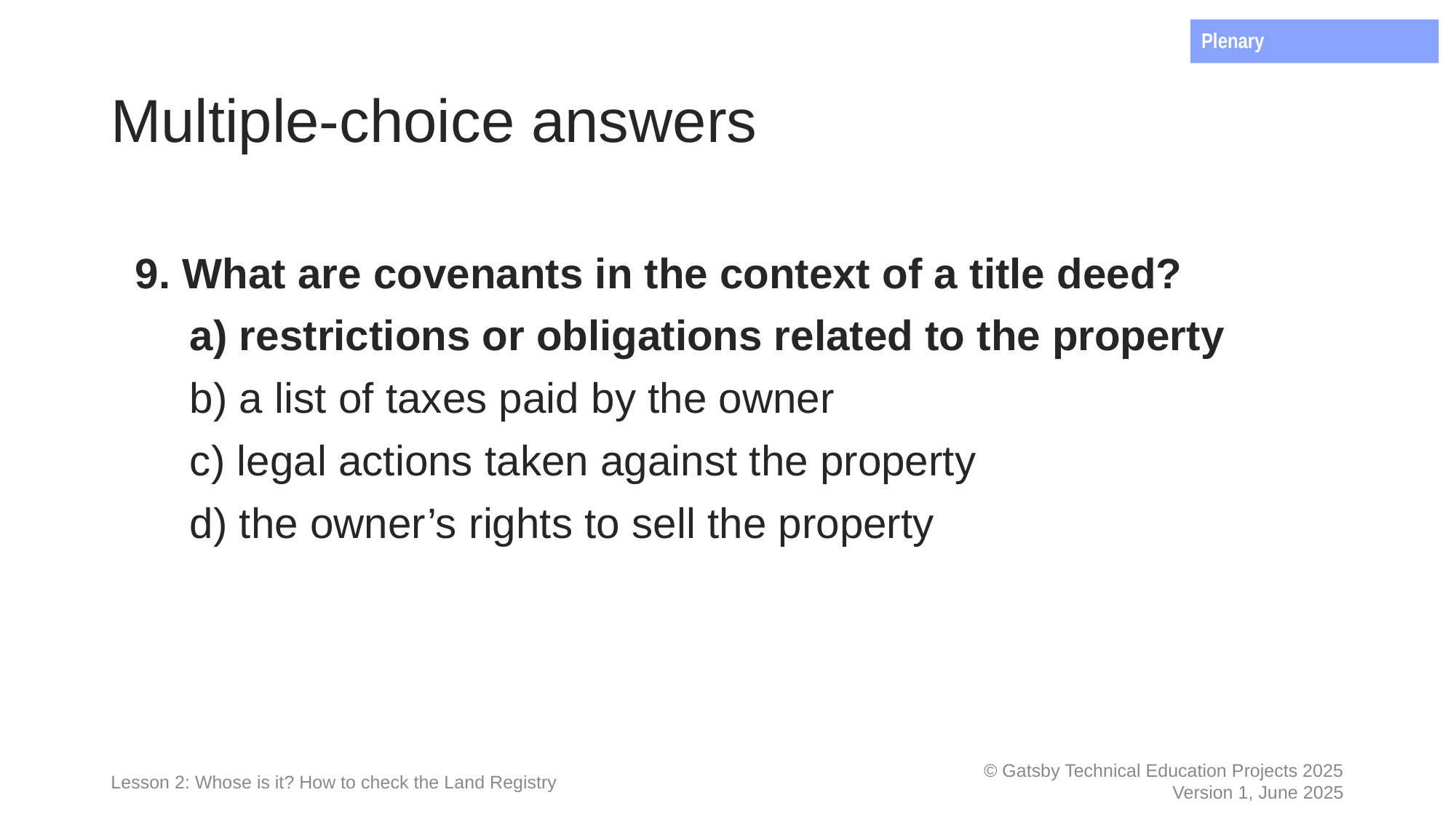

Plenary
# Multiple-choice answers
9. What are covenants in the context of a title deed?
a) restrictions or obligations related to the property
b) a list of taxes paid by the owner
c) legal actions taken against the property
d) the owner’s rights to sell the property

Lesson 2: Whose is it? How to check the Land Registry